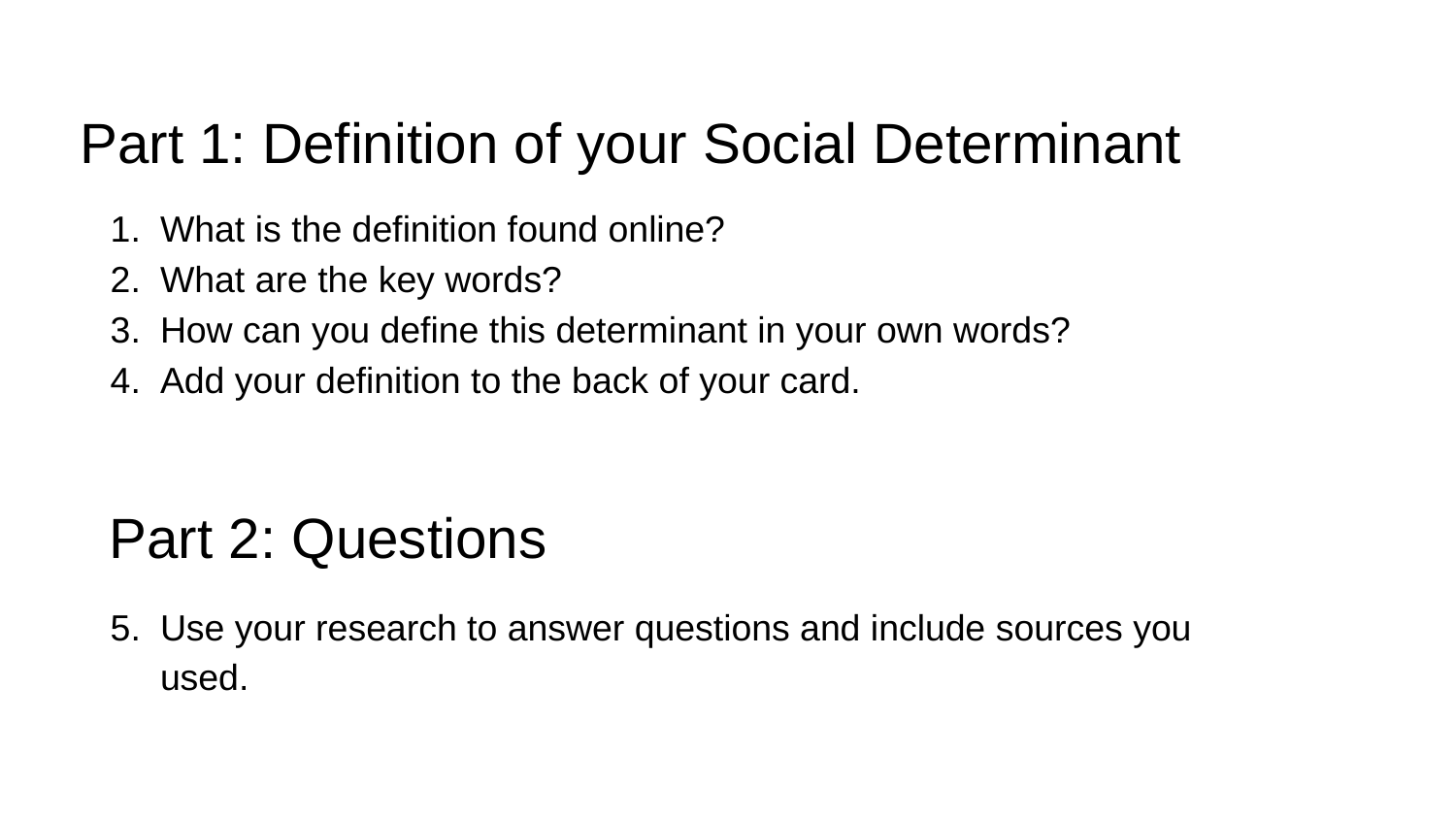

# Part 1: Definition of your Social Determinant
What is the definition found online?
What are the key words?
How can you define this determinant in your own words?
Add your definition to the back of your card.

Use your research to answer questions and include sources you used.
Part 2: Questions